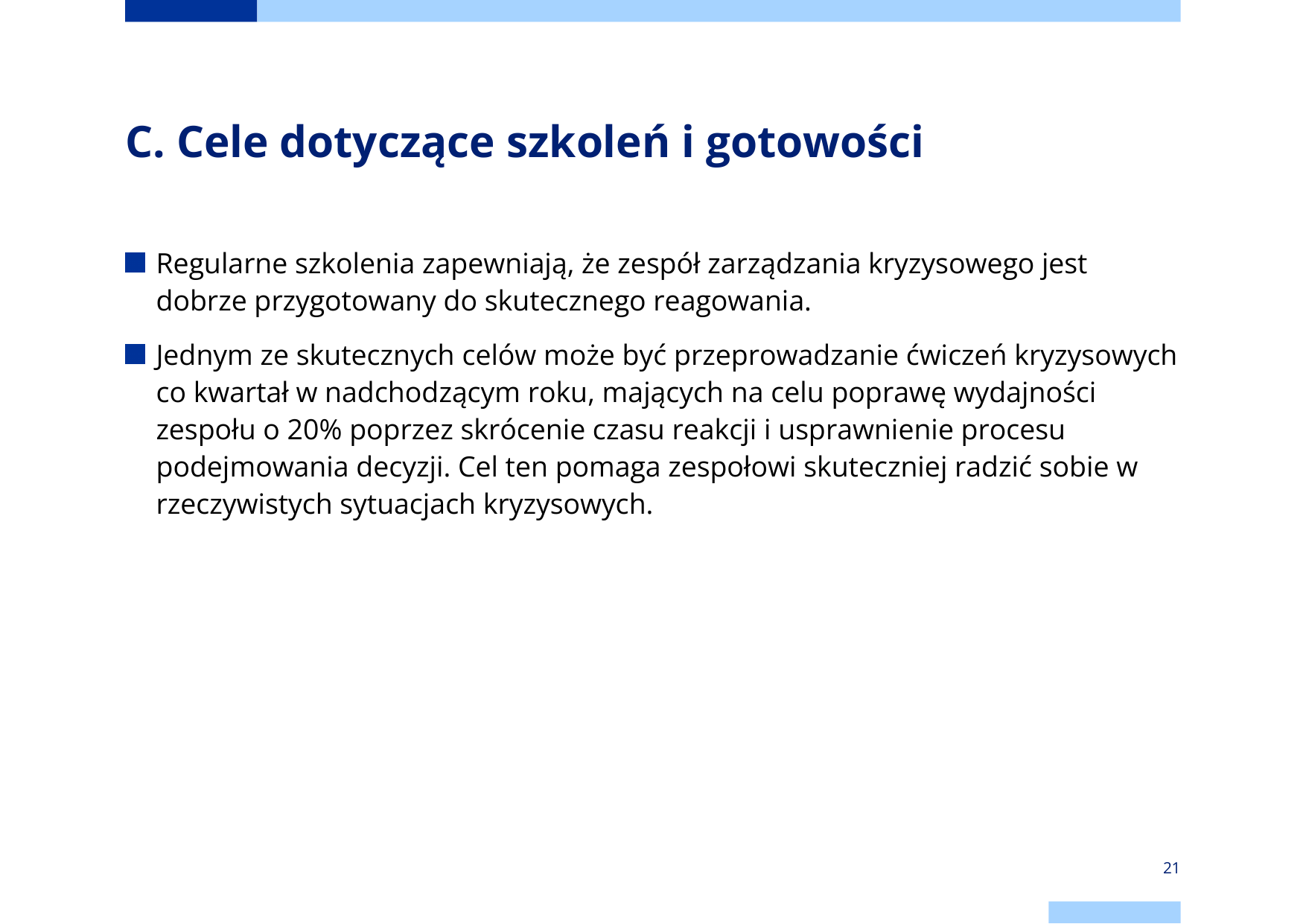

# C. Cele dotyczące szkoleń i gotowości
Regularne szkolenia zapewniają, że zespół zarządzania kryzysowego jest dobrze przygotowany do skutecznego reagowania.
Jednym ze skutecznych celów może być przeprowadzanie ćwiczeń kryzysowych co kwartał w nadchodzącym roku, mających na celu poprawę wydajności zespołu o 20% poprzez skrócenie czasu reakcji i usprawnienie procesu podejmowania decyzji. Cel ten pomaga zespołowi skuteczniej radzić sobie w rzeczywistych sytuacjach kryzysowych.

21